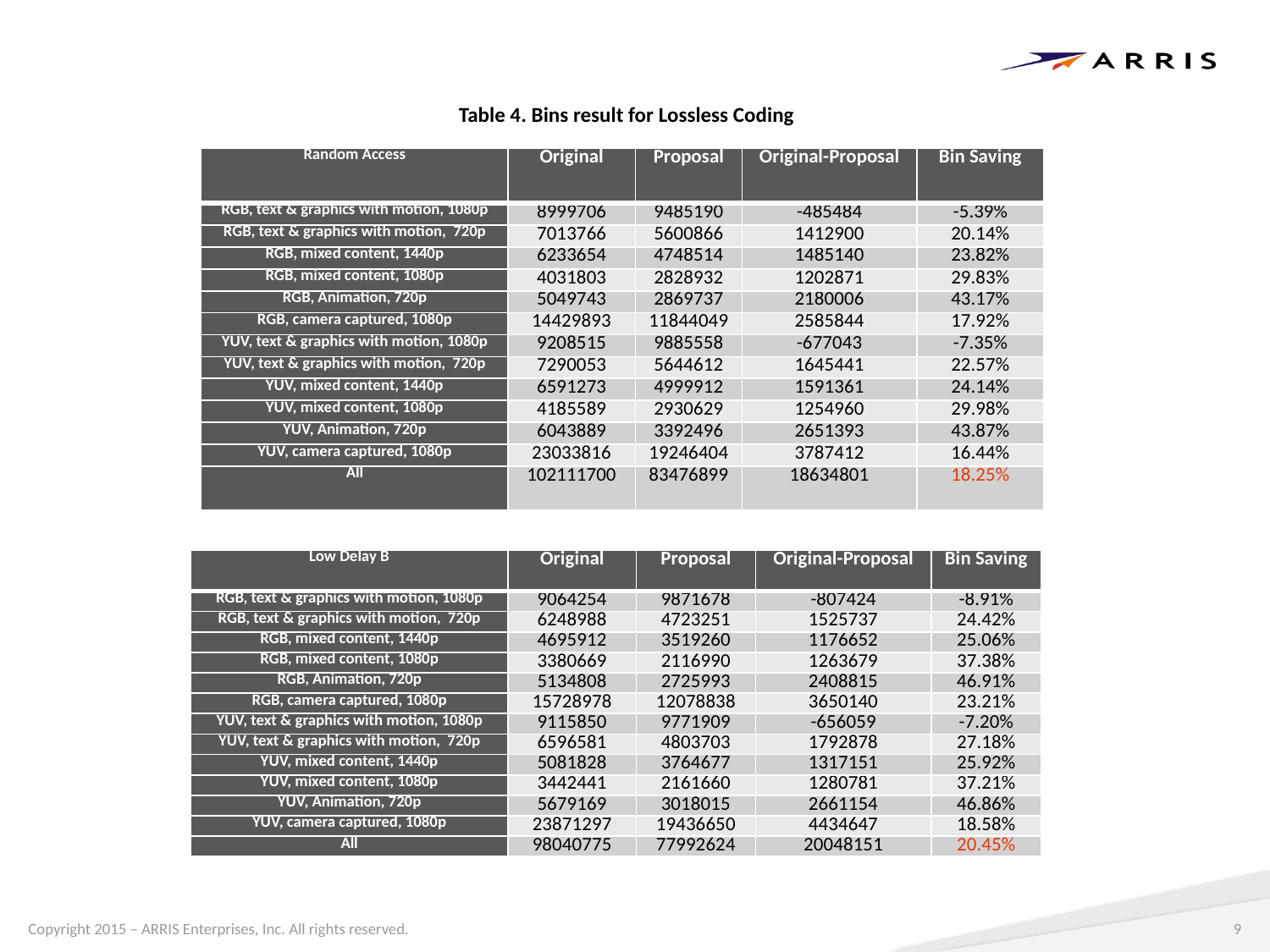

#
Table 4. Bins result for Lossless Coding
| Random Access | Original | Proposal | Original-Proposal | Bin Saving |
| --- | --- | --- | --- | --- |
| RGB, text & graphics with motion, 1080p | 8999706 | 9485190 | -485484 | -5.39% |
| RGB, text & graphics with motion, 720p | 7013766 | 5600866 | 1412900 | 20.14% |
| RGB, mixed content, 1440p | 6233654 | 4748514 | 1485140 | 23.82% |
| RGB, mixed content, 1080p | 4031803 | 2828932 | 1202871 | 29.83% |
| RGB, Animation, 720p | 5049743 | 2869737 | 2180006 | 43.17% |
| RGB, camera captured, 1080p | 14429893 | 11844049 | 2585844 | 17.92% |
| YUV, text & graphics with motion, 1080p | 9208515 | 9885558 | -677043 | -7.35% |
| YUV, text & graphics with motion, 720p | 7290053 | 5644612 | 1645441 | 22.57% |
| YUV, mixed content, 1440p | 6591273 | 4999912 | 1591361 | 24.14% |
| YUV, mixed content, 1080p | 4185589 | 2930629 | 1254960 | 29.98% |
| YUV, Animation, 720p | 6043889 | 3392496 | 2651393 | 43.87% |
| YUV, camera captured, 1080p | 23033816 | 19246404 | 3787412 | 16.44% |
| All | 102111700 | 83476899 | 18634801 | 18.25% |

| Low Delay B | Original | Proposal | Original-Proposal | Bin Saving |
| --- | --- | --- | --- | --- |
| RGB, text & graphics with motion, 1080p | 9064254 | 9871678 | -807424 | -8.91% |
| RGB, text & graphics with motion, 720p | 6248988 | 4723251 | 1525737 | 24.42% |
| RGB, mixed content, 1440p | 4695912 | 3519260 | 1176652 | 25.06% |
| RGB, mixed content, 1080p | 3380669 | 2116990 | 1263679 | 37.38% |
| RGB, Animation, 720p | 5134808 | 2725993 | 2408815 | 46.91% |
| RGB, camera captured, 1080p | 15728978 | 12078838 | 3650140 | 23.21% |
| YUV, text & graphics with motion, 1080p | 9115850 | 9771909 | -656059 | -7.20% |
| YUV, text & graphics with motion, 720p | 6596581 | 4803703 | 1792878 | 27.18% |
| YUV, mixed content, 1440p | 5081828 | 3764677 | 1317151 | 25.92% |
| YUV, mixed content, 1080p | 3442441 | 2161660 | 1280781 | 37.21% |
| YUV, Animation, 720p | 5679169 | 3018015 | 2661154 | 46.86% |
| YUV, camera captured, 1080p | 23871297 | 19436650 | 4434647 | 18.58% |
| All | 98040775 | 77992624 | 20048151 | 20.45% |

9